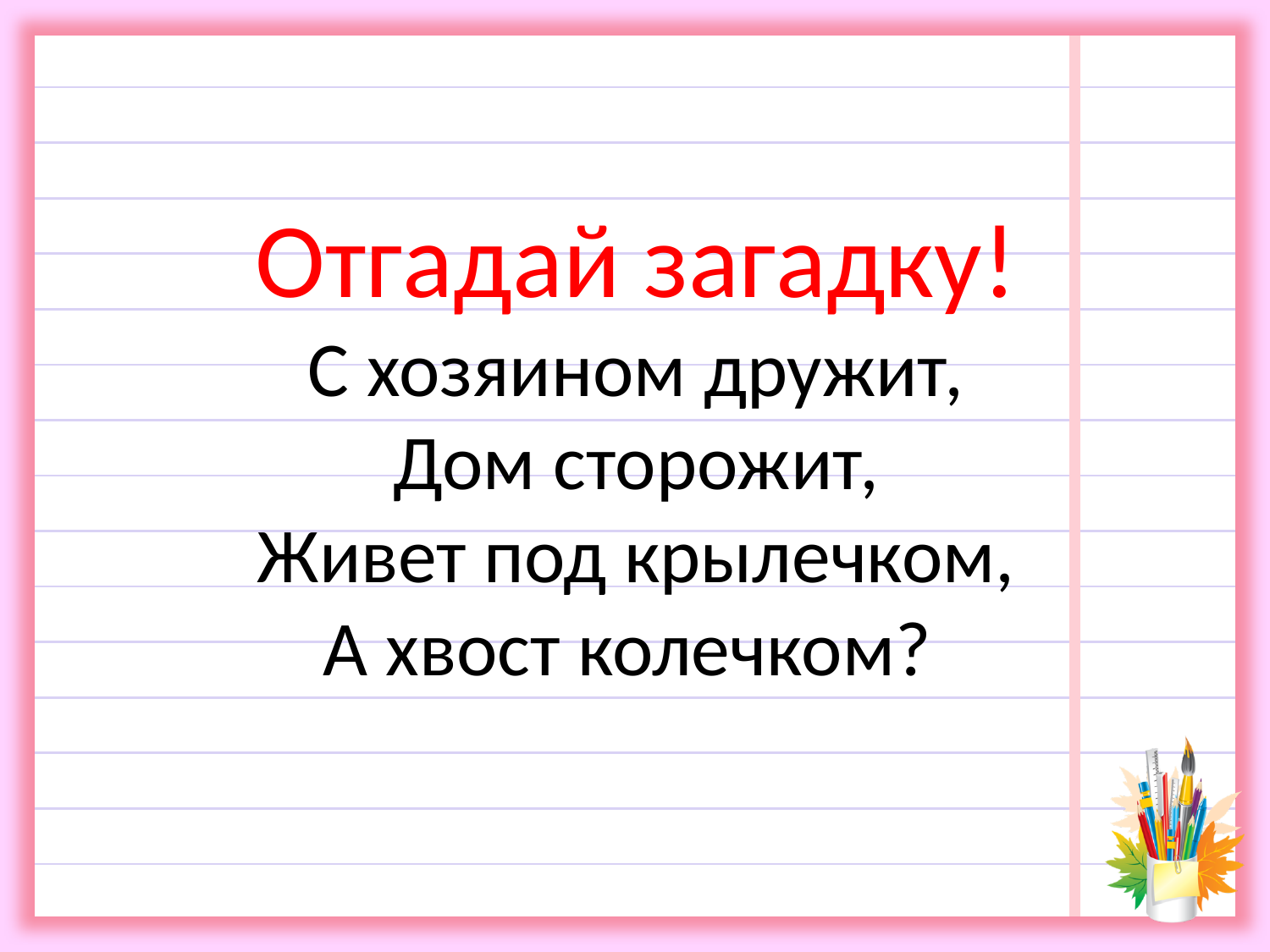

# Отгадай загадку! С хозяином дружит, Дом сторожит, Живет под крылечком, А хвост колечком?